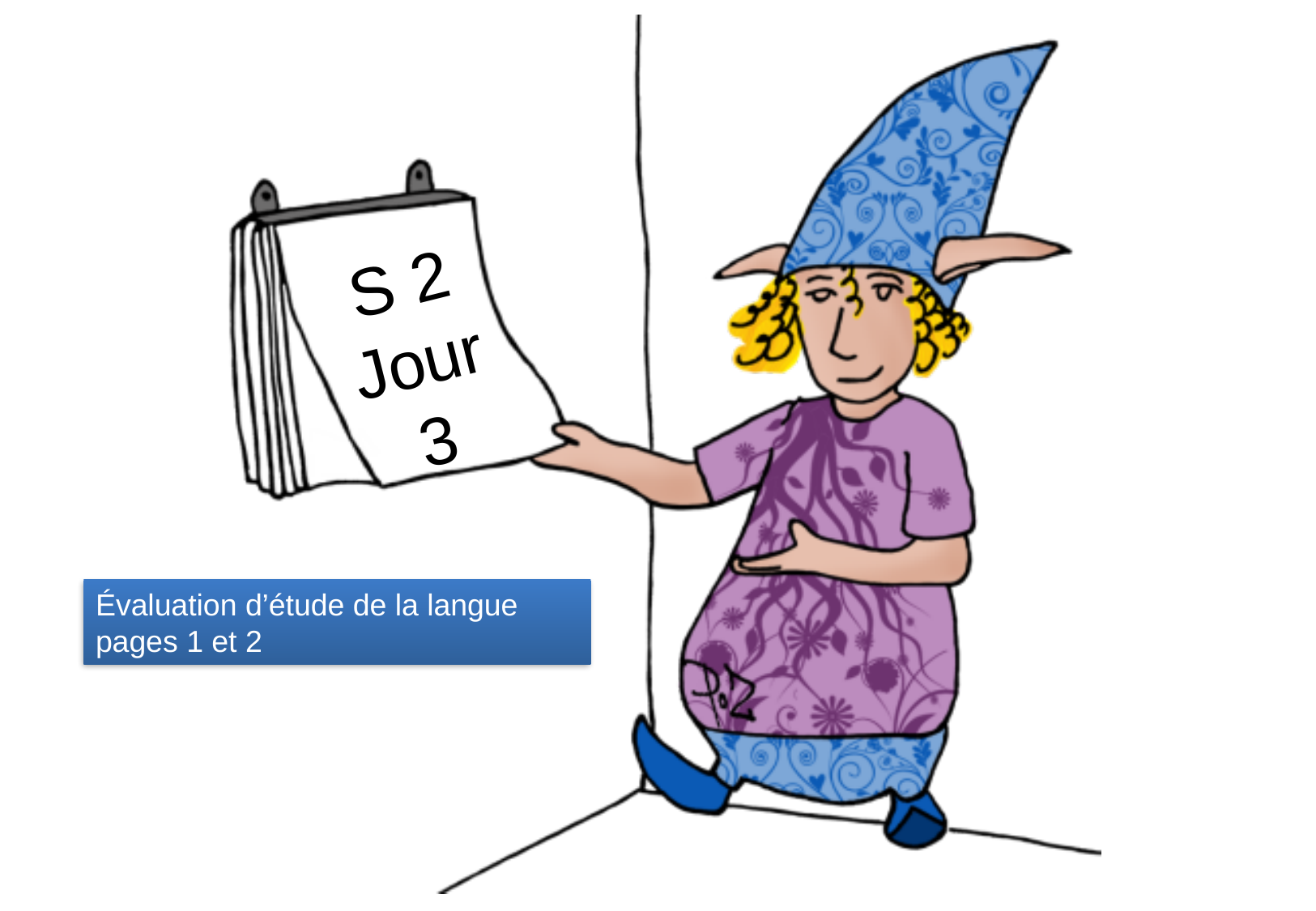

S 2
Jour
3
Évaluation d’étude de la langue
pages 1 et 2